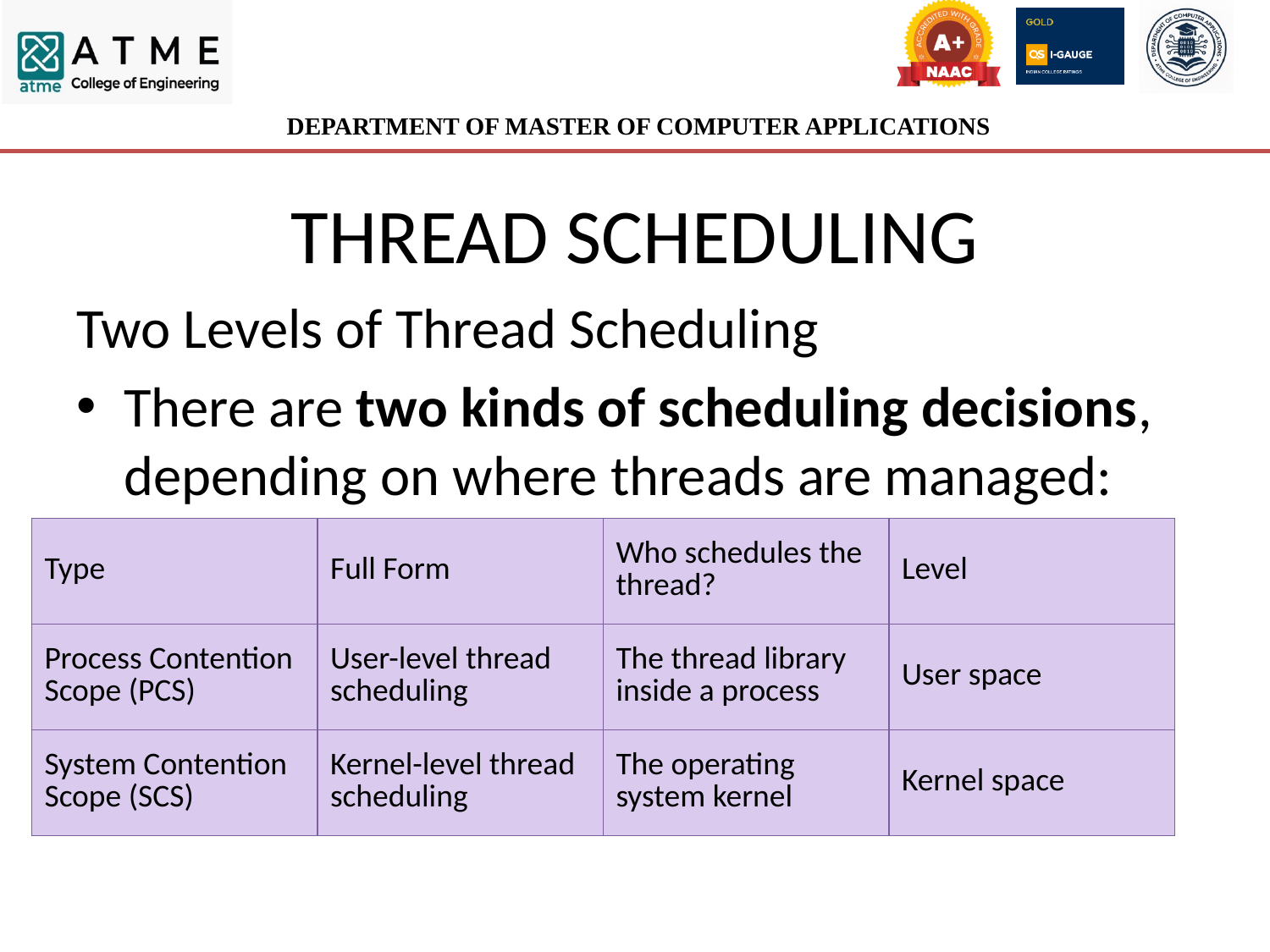

# THREAD SCHEDULING
Two Levels of Thread Scheduling
There are two kinds of scheduling decisions, depending on where threads are managed:

| Type | Full Form | Who schedules the thread? | Level |
| --- | --- | --- | --- |
| Process Contention Scope (PCS) | User-level thread scheduling | The thread library inside a process | User space |
| System Contention Scope (SCS) | Kernel-level thread scheduling | The operating system kernel | Kernel space |